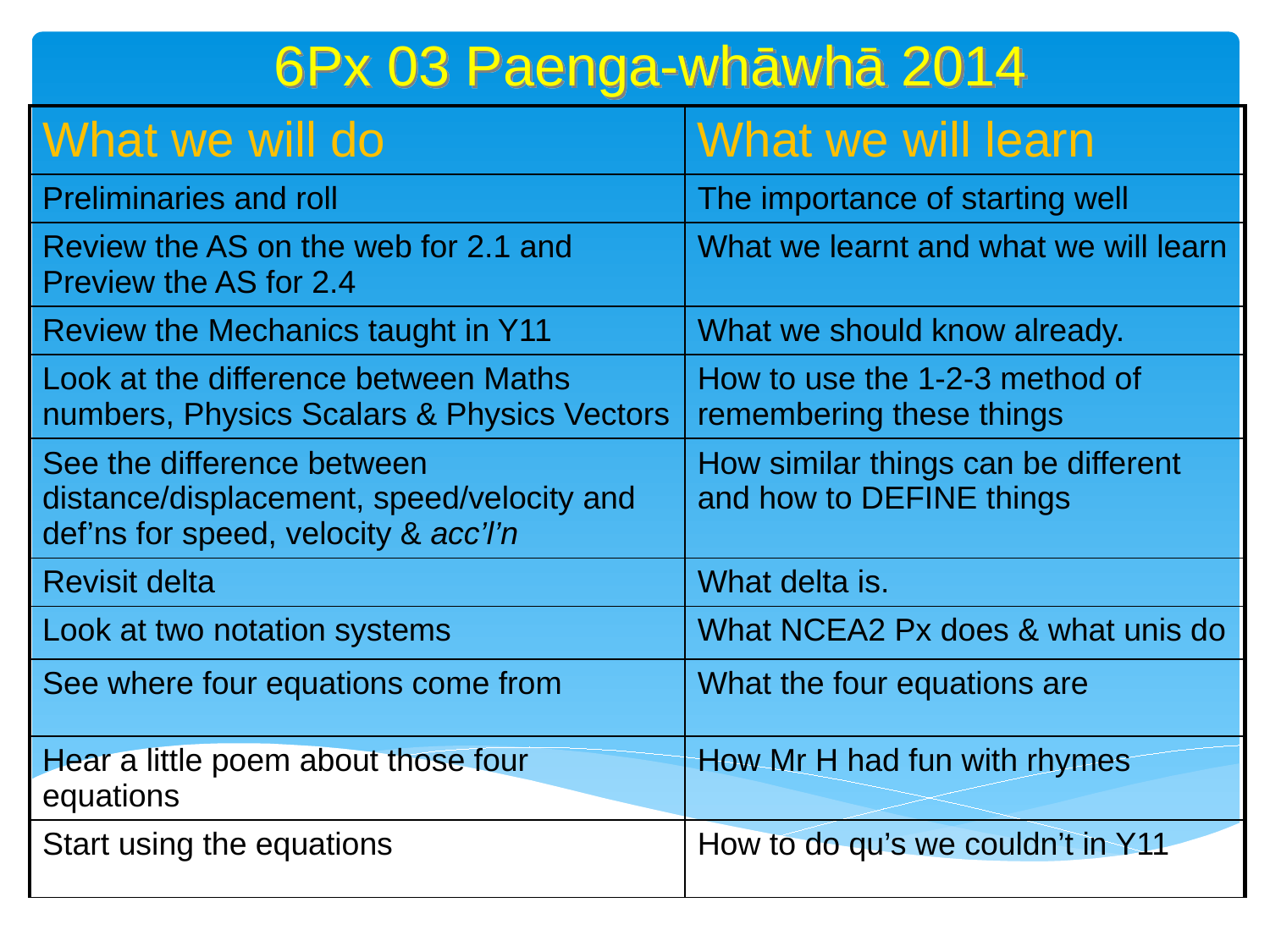

6Px 03 Paenga-whāwhā 2014
| What we will do | What we will learn |
| --- | --- |
| Preliminaries and roll | The importance of starting well |
| Review the AS on the web for 2.1 and Preview the AS for 2.4 | What we learnt and what we will learn |
| Review the Mechanics taught in Y11 | What we should know already. |
| Look at the difference between Maths numbers, Physics Scalars & Physics Vectors | How to use the 1-2-3 method of remembering these things |
| See the difference between distance/displacement, speed/velocity and def’ns for speed, velocity & acc’l’n | How similar things can be different and how to DEFINE things |
| Revisit delta | What delta is. |
| Look at two notation systems | What NCEA2 Px does & what unis do |
| See where four equations come from | What the four equations are |
| Hear a little poem about those four equations | How Mr H had fun with rhymes |
| Start using the equations | How to do qu’s we couldn’t in Y11 |